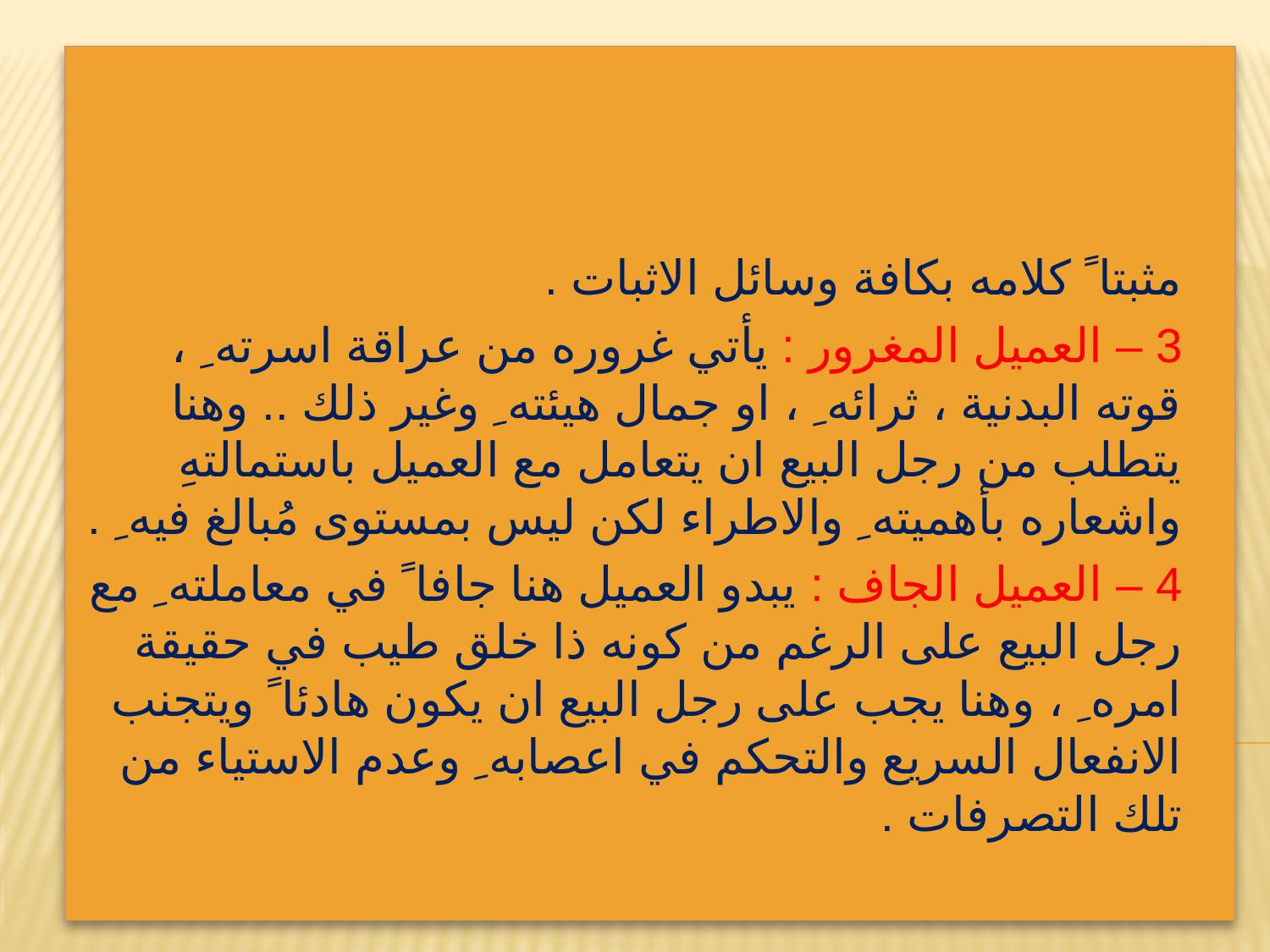

مثبتا ً كلامه بكافة وسائل الاثبات .
3 – العميل المغرور : يأتي غروره من عراقة اسرته ِ ، قوته البدنية ، ثرائه ِ ، او جمال هيئته ِ وغير ذلك .. وهنا يتطلب من رجل البيع ان يتعامل مع العميل باستمالتهِ واشعاره بأهميته ِ والاطراء لكن ليس بمستوى مُبالغ فيه ِ .
4 – العميل الجاف : يبدو العميل هنا جافا ً في معاملته ِ مع رجل البيع على الرغم من كونه ذا خلق طيب في حقيقة امره ِ ، وهنا يجب على رجل البيع ان يكون هادئا ً ويتجنب الانفعال السريع والتحكم في اعصابه ِ وعدم الاستياء من تلك التصرفات .